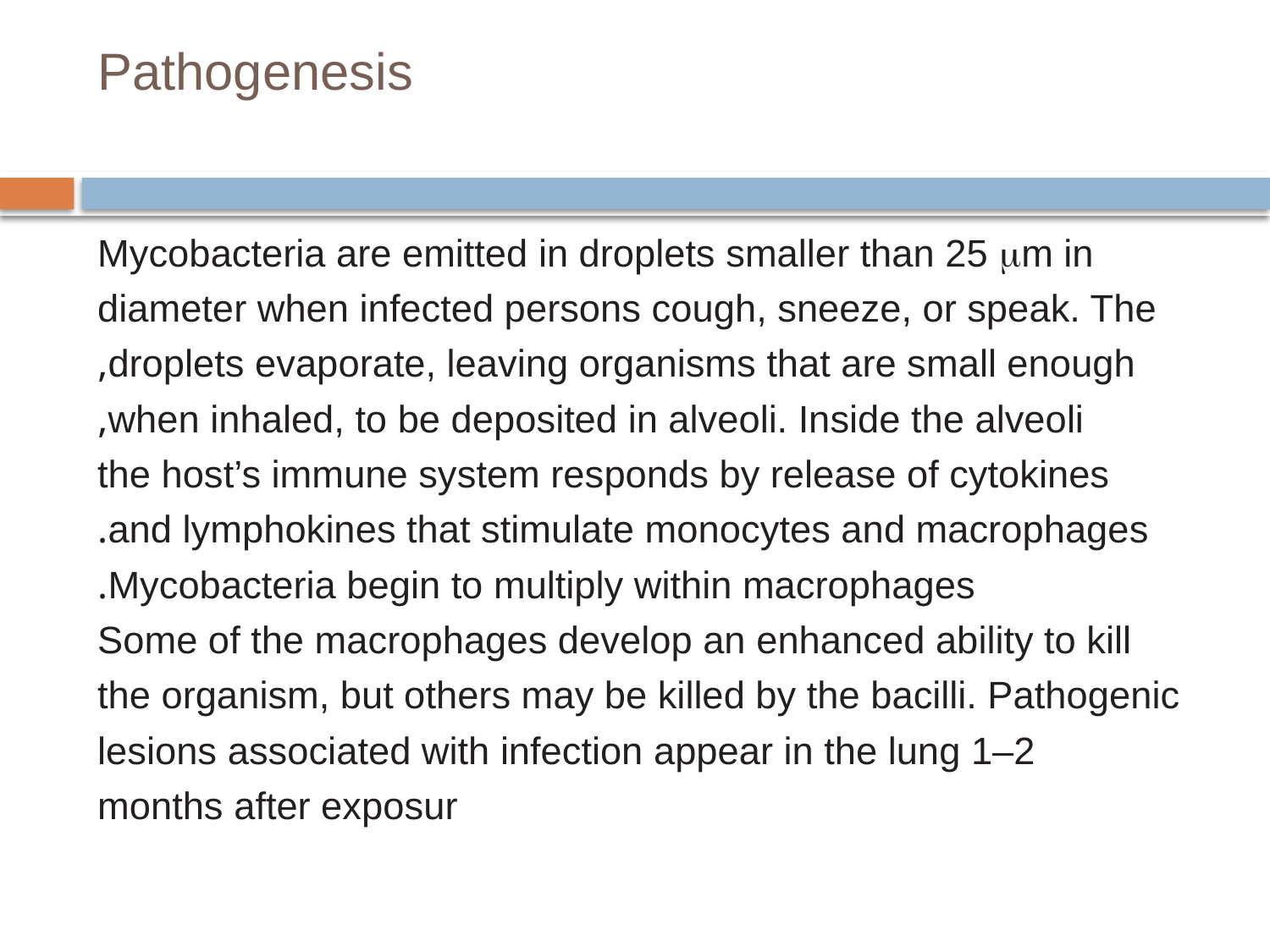

# Pathogenesis
Mycobacteria are emitted in droplets smaller than 25 μm in
diameter when infected persons cough, sneeze, or speak. The
droplets evaporate, leaving organisms that are small enough,
when inhaled, to be deposited in alveoli. Inside the alveoli,
the host’s immune system responds by release of cytokines
and lymphokines that stimulate monocytes and macrophages.
Mycobacteria begin to multiply within macrophages.
Some of the macrophages develop an enhanced ability to kill
the organism, but others may be killed by the bacilli. Pathogenic
lesions associated with infection appear in the lung 1–2
months after exposur